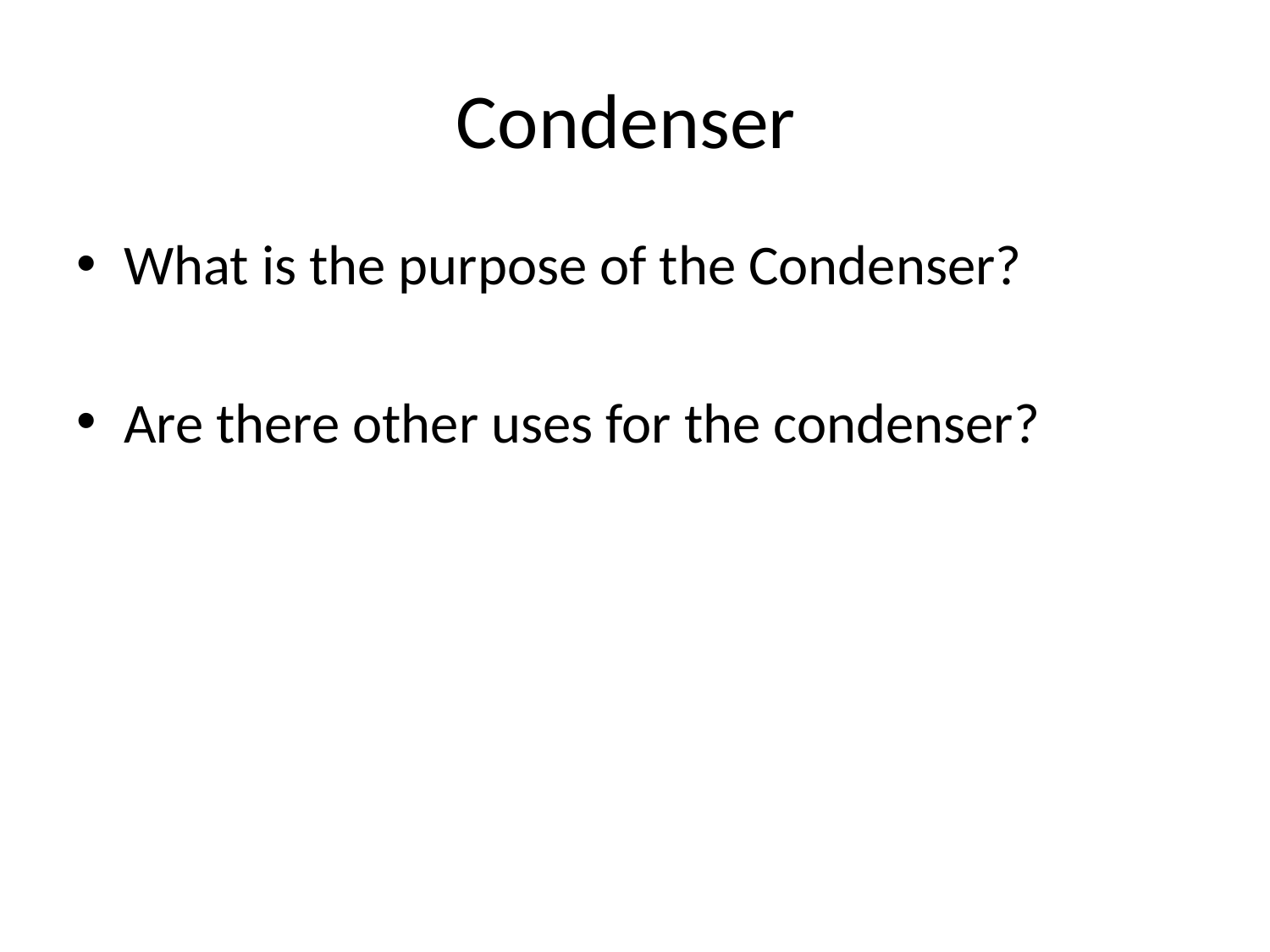

# Condenser
What is the purpose of the Condenser?

Are there other uses for the condenser?